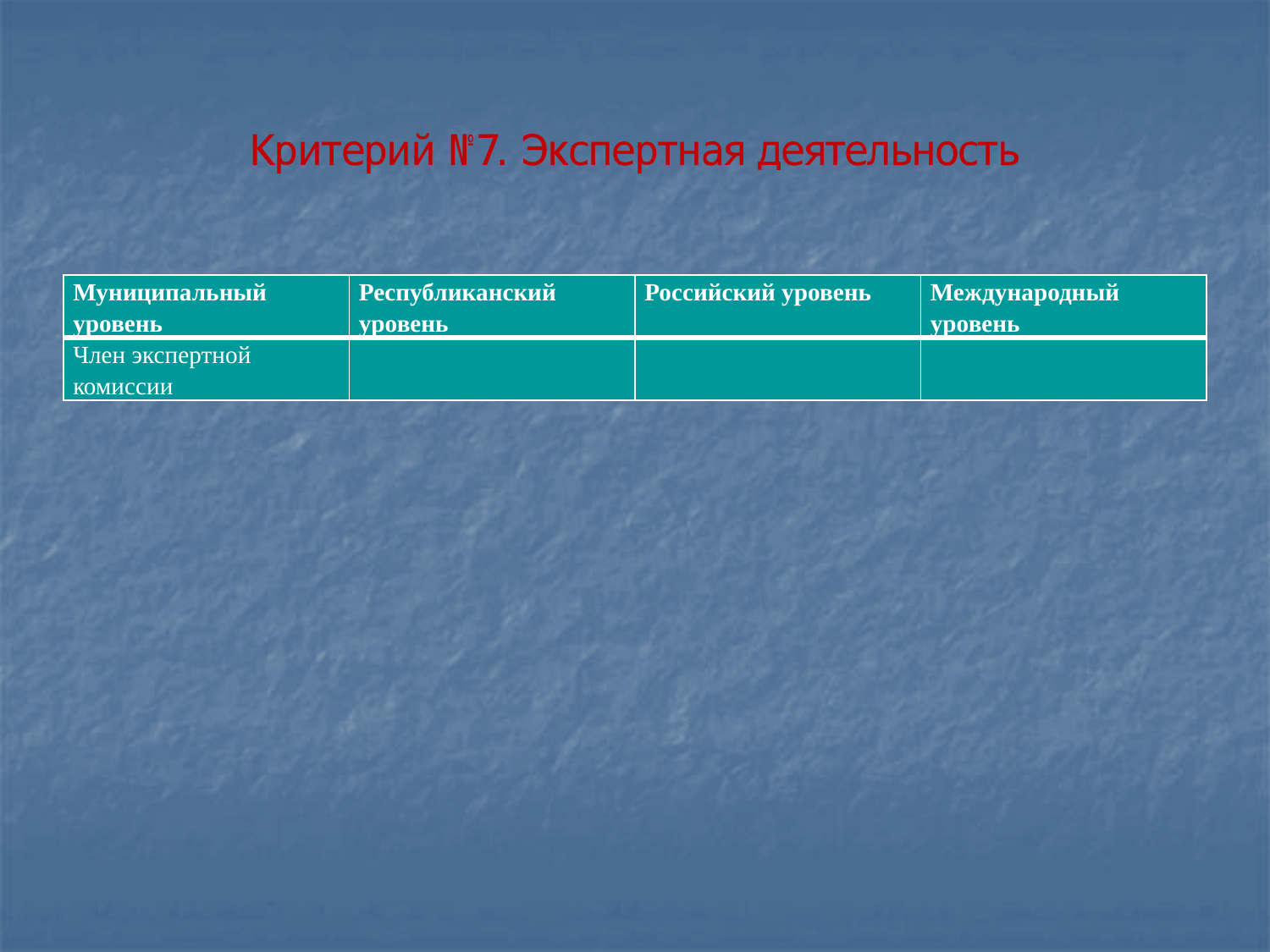

# Критерий №7. Экспертная деятельность
| Муниципальный уровень | Республиканский уровень | Российский уровень | Международный уровень |
| --- | --- | --- | --- |
| Член экспертной комиссии |  |  |  |